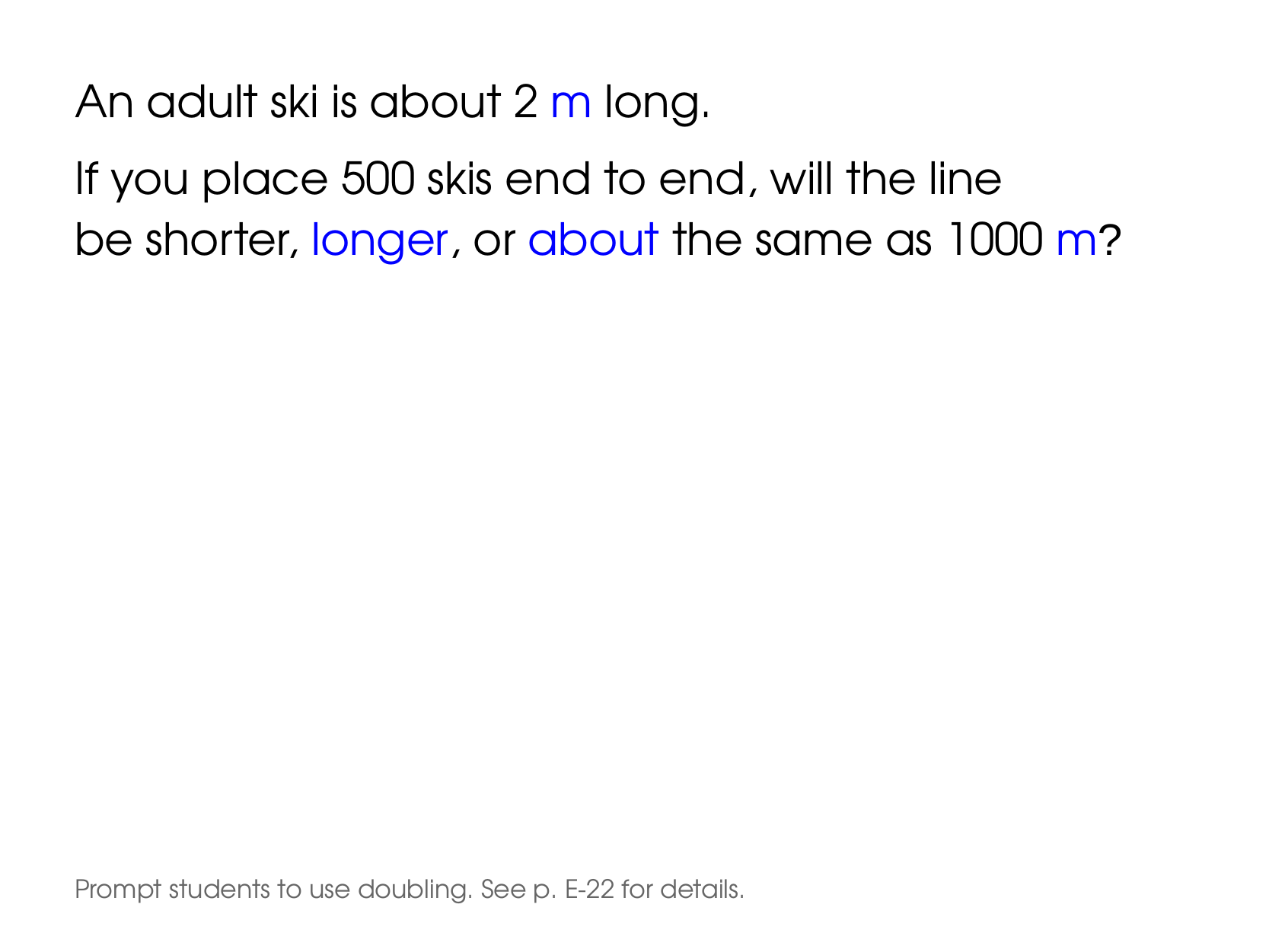

An adult ski is about 2 m long.
If you place 500 skis end to end, will the line
be shorter, longer, or about the same as 1000 m?
Prompt students to use doubling. See p. E-22 for details.